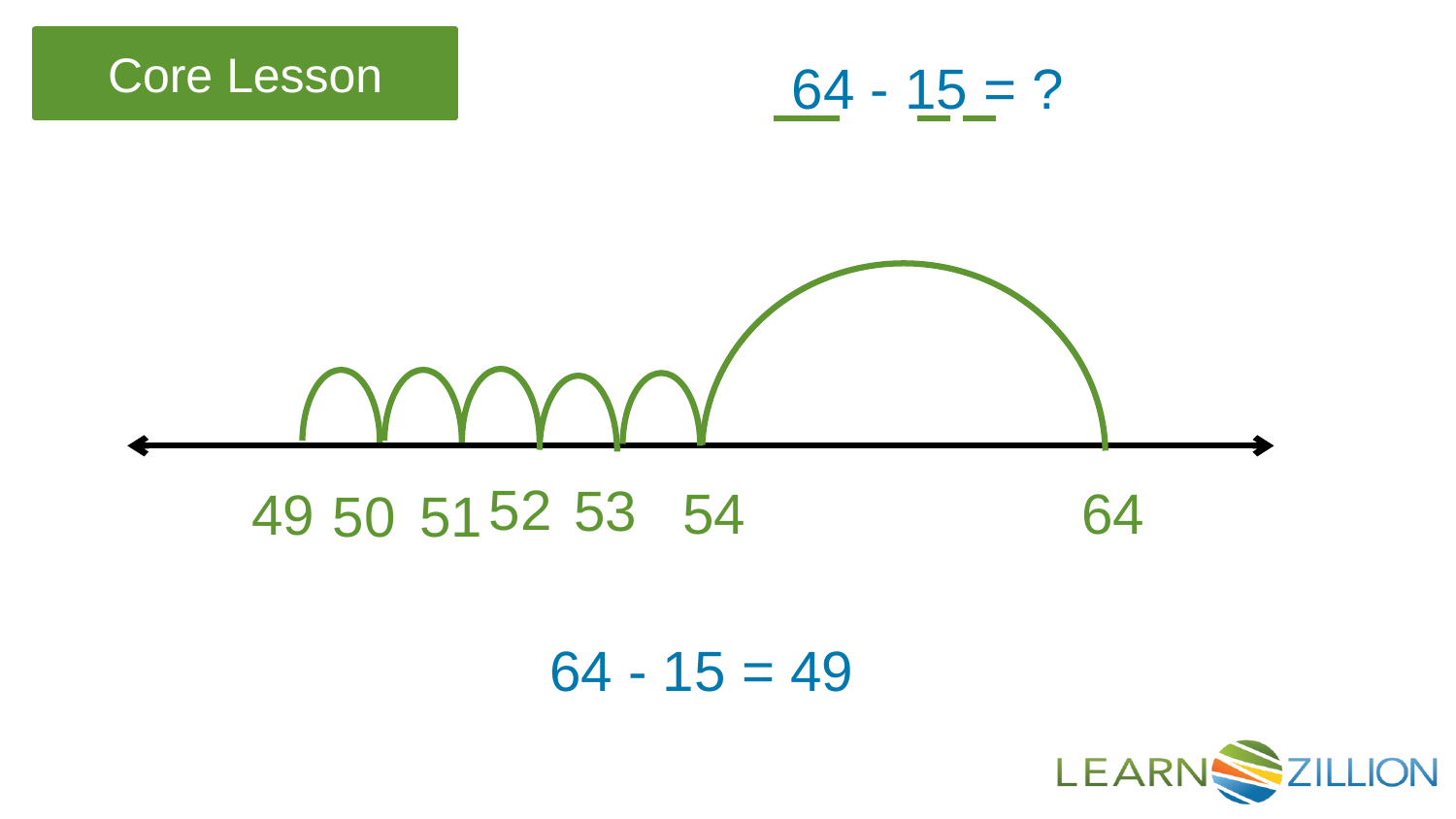

64 - 15 = ?

  52
  53
54
64
  49
  50
  51
64 - 15 = 49